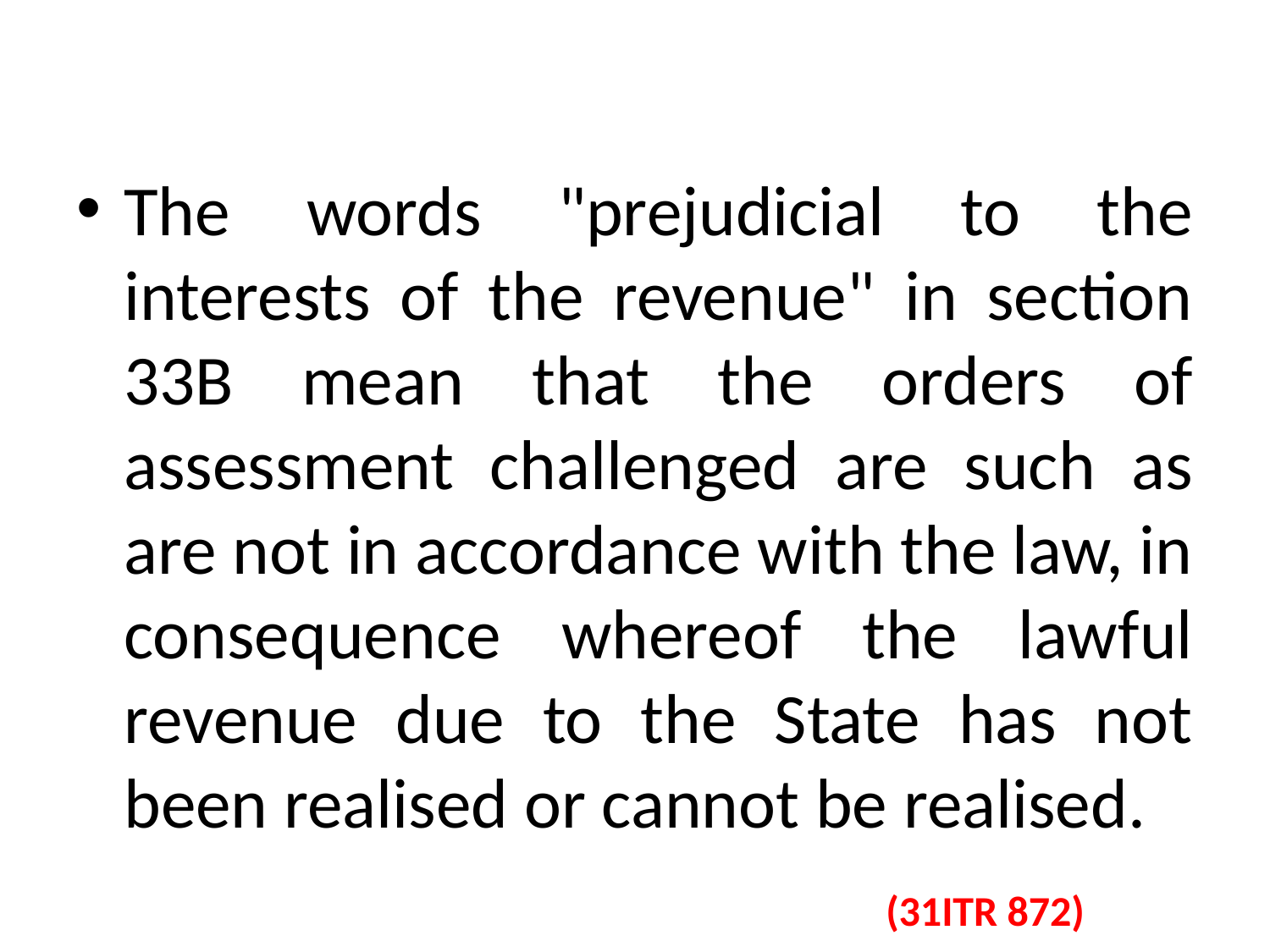

#
The words "prejudicial to the interests of the revenue" in section 33B mean that the orders of assessment challenged are such as are not in accordance with the law, in consequence whereof the lawful revenue due to the State has not been realised or cannot be realised.
							(31ITR 872)